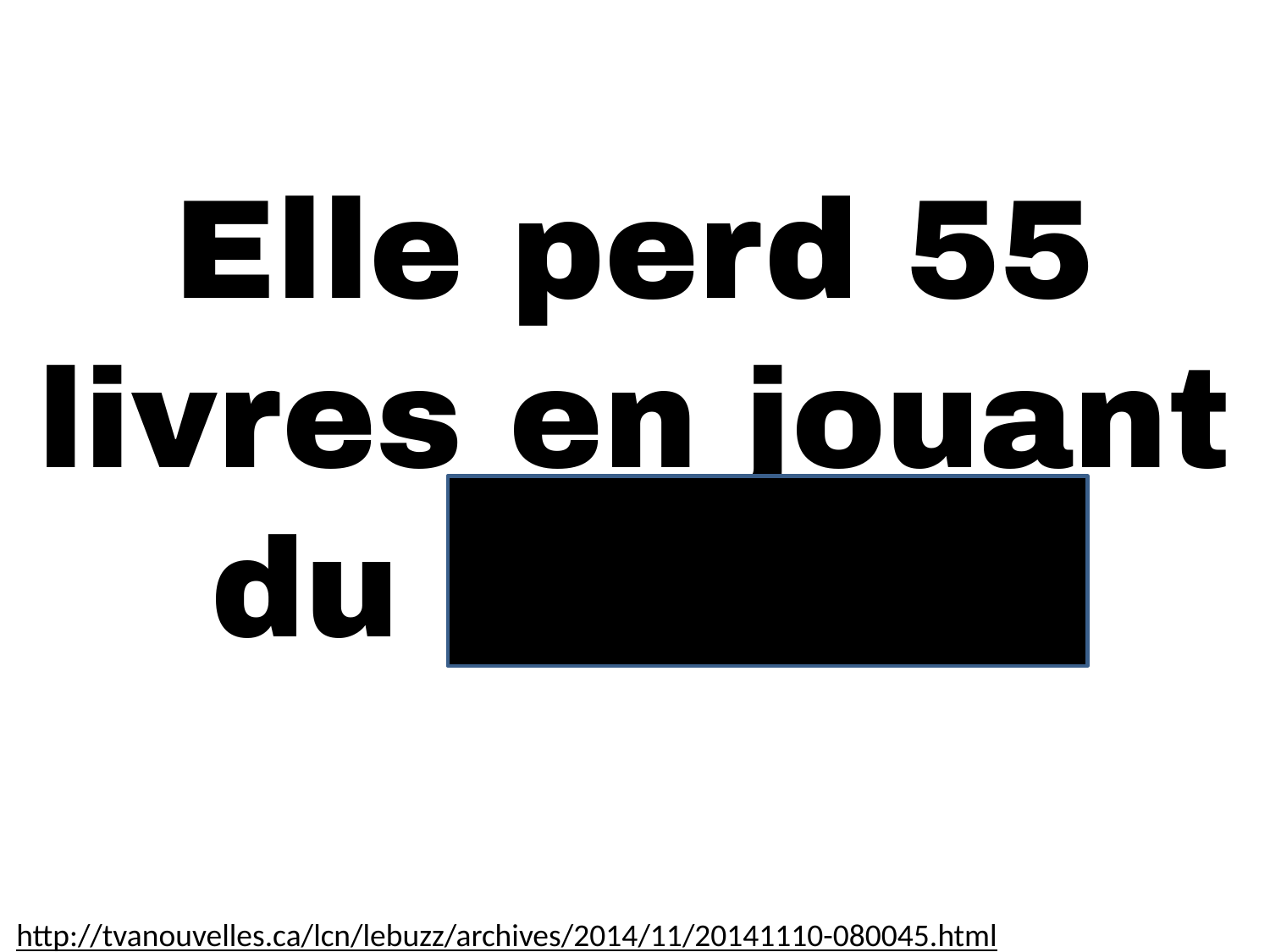

# Elle perd 55 livres en jouant du ukulélé.

http://tvanouvelles.ca/lcn/lebuzz/archives/2014/11/20141110-080045.html